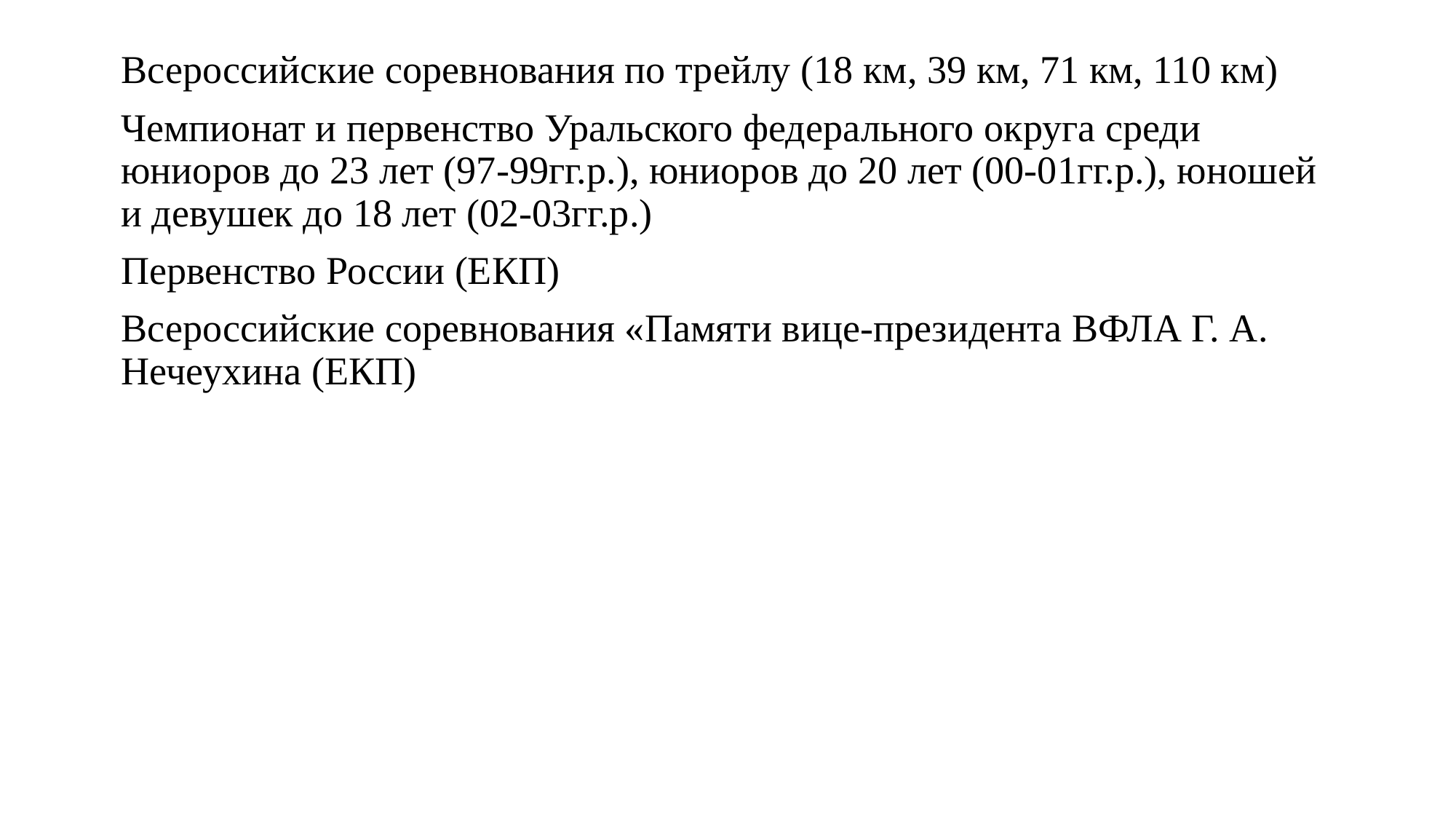

Всероссийские соревнования по трейлу (18 км, 39 км, 71 км, 110 км)
Чемпионат и первенство Уральского федерального округа среди юниоров до 23 лет (97-99гг.р.), юниоров до 20 лет (00-01гг.р.), юношей и девушек до 18 лет (02-03гг.р.)
Первенство России (ЕКП)
Всероссийские соревнования «Памяти вице-президента ВФЛА Г. А. Нечеухина (ЕКП)